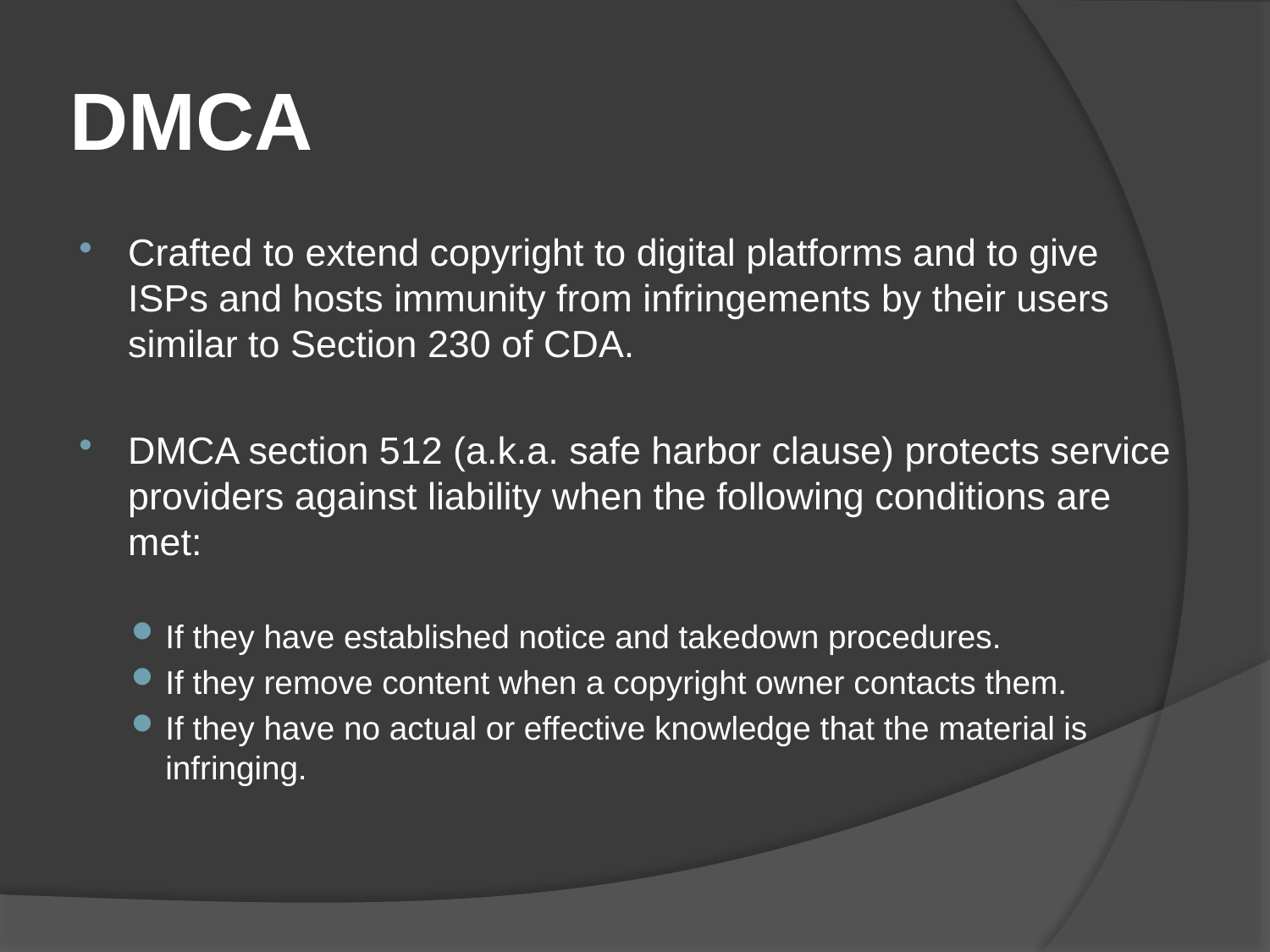

# DMCA
Crafted to extend copyright to digital platforms and to give ISPs and hosts immunity from infringements by their users similar to Section 230 of CDA.

DMCA section 512 (a.k.a. safe harbor clause) protects service providers against liability when the following conditions are met:

If they have established notice and takedown procedures.
If they remove content when a copyright owner contacts them.
If they have no actual or effective knowledge that the material is infringing.